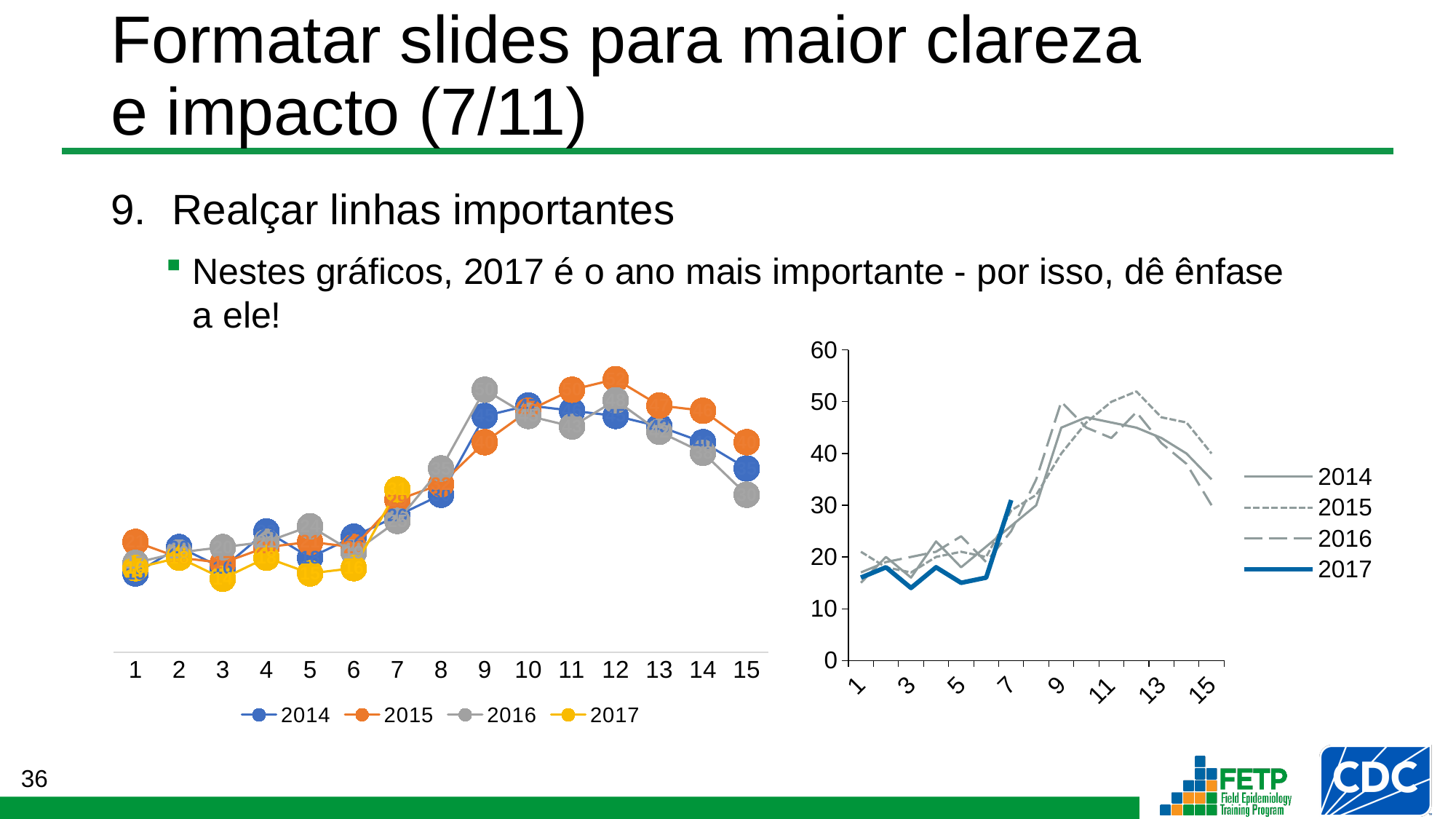

# Formatar slides para maior clareza e impacto (7/11)
Realçar linhas importantes
Nestes gráficos, 2017 é o ano mais importante - por isso, dê ênfase
a ele!

### Chart

| Category |  |  |  |  |
|---|---|---|---|---|

### Chart

| Category |  |  |  |  |
|---|---|---|---|---|